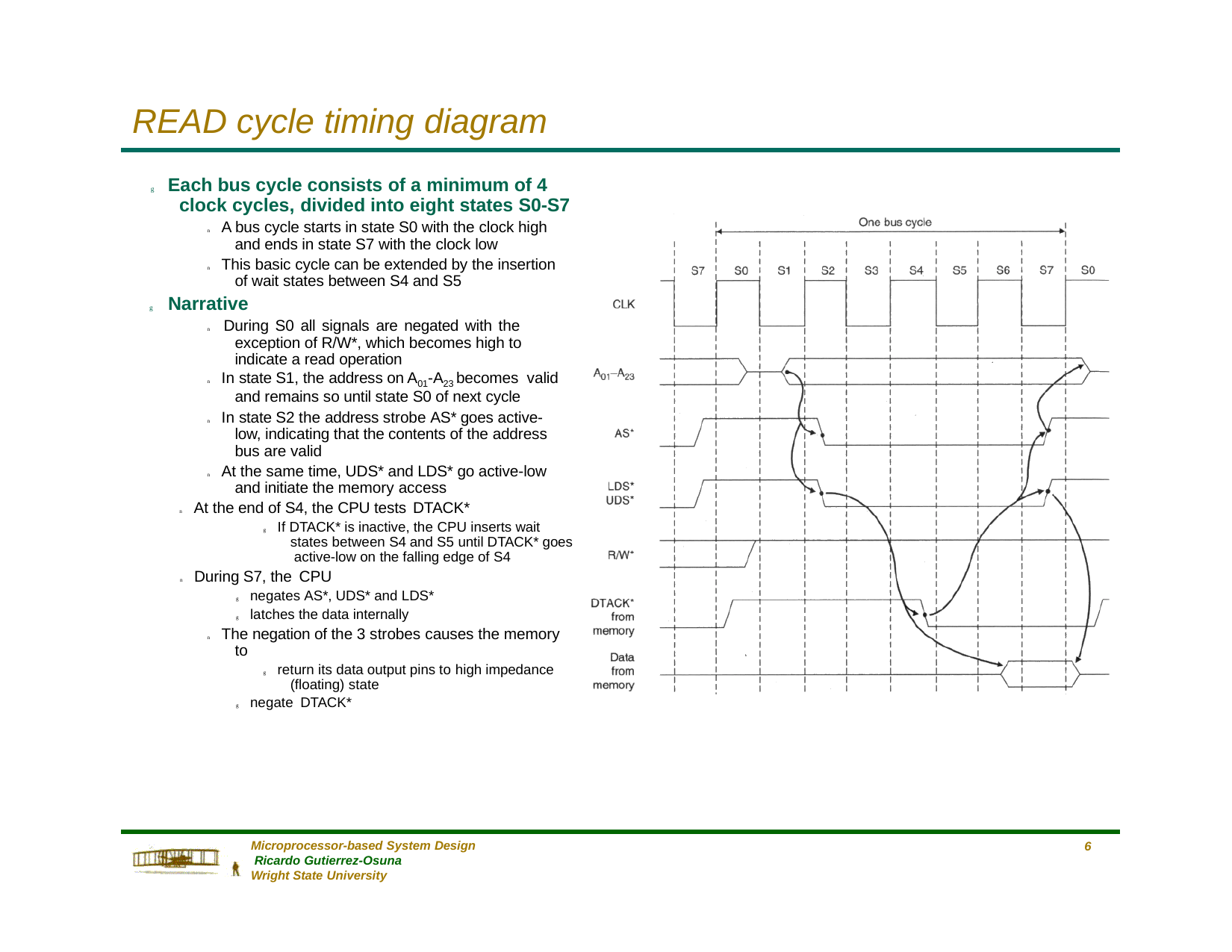

# READ cycle timing diagram
g Each bus cycle consists of a minimum of 4  clock cycles, divided into eight states S0-S7
n A bus cycle starts in state S0 with the clock high  and ends in state S7 with the clock low
n This basic cycle can be extended by the insertion  of wait states between S4 and S5
g Narrative
n During S0 all signals are negated with the  exception of R/W*, which becomes high to  indicate a read operation
n In state S1, the address on A01-A23 becomes  valid and remains so until state S0 of next cycle
n In state S2 the address strobe AS* goes active-  low, indicating that the contents of the address  bus are valid
n At the same time, UDS* and LDS* go active-low  and initiate the memory access
n At the end of S4, the CPU tests DTACK*
g If DTACK* is inactive, the CPU inserts wait  states between S4 and S5 until DTACK* goes  active-low on the falling edge of S4
n During S7, the CPU
g negates AS*, UDS* and LDS*
g latches the data internally
n The negation of the 3 strobes causes the memory  to
g return its data output pins to high impedance  (floating) state
g negate DTACK*

Microprocessor-based System Design  Ricardo Gutierrez-Osuna
Wright State University
6